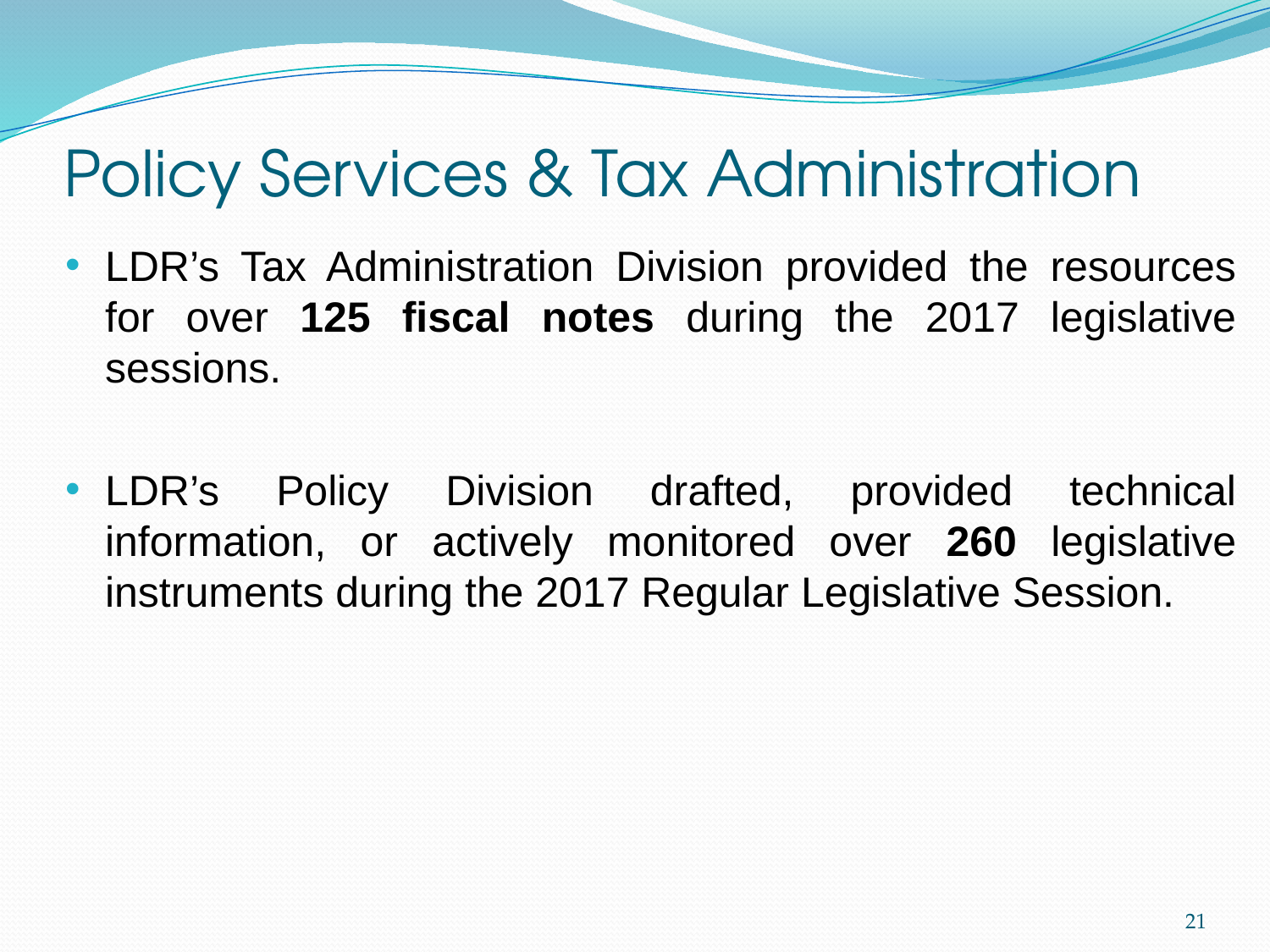

# Policy Services & Tax Administration
LDR’s Tax Administration Division provided the resources for over 125 fiscal notes during the 2017 legislative sessions.

LDR’s Policy Division drafted, provided technical information, or actively monitored over 260 legislative instruments during the 2017 Regular Legislative Session.

21